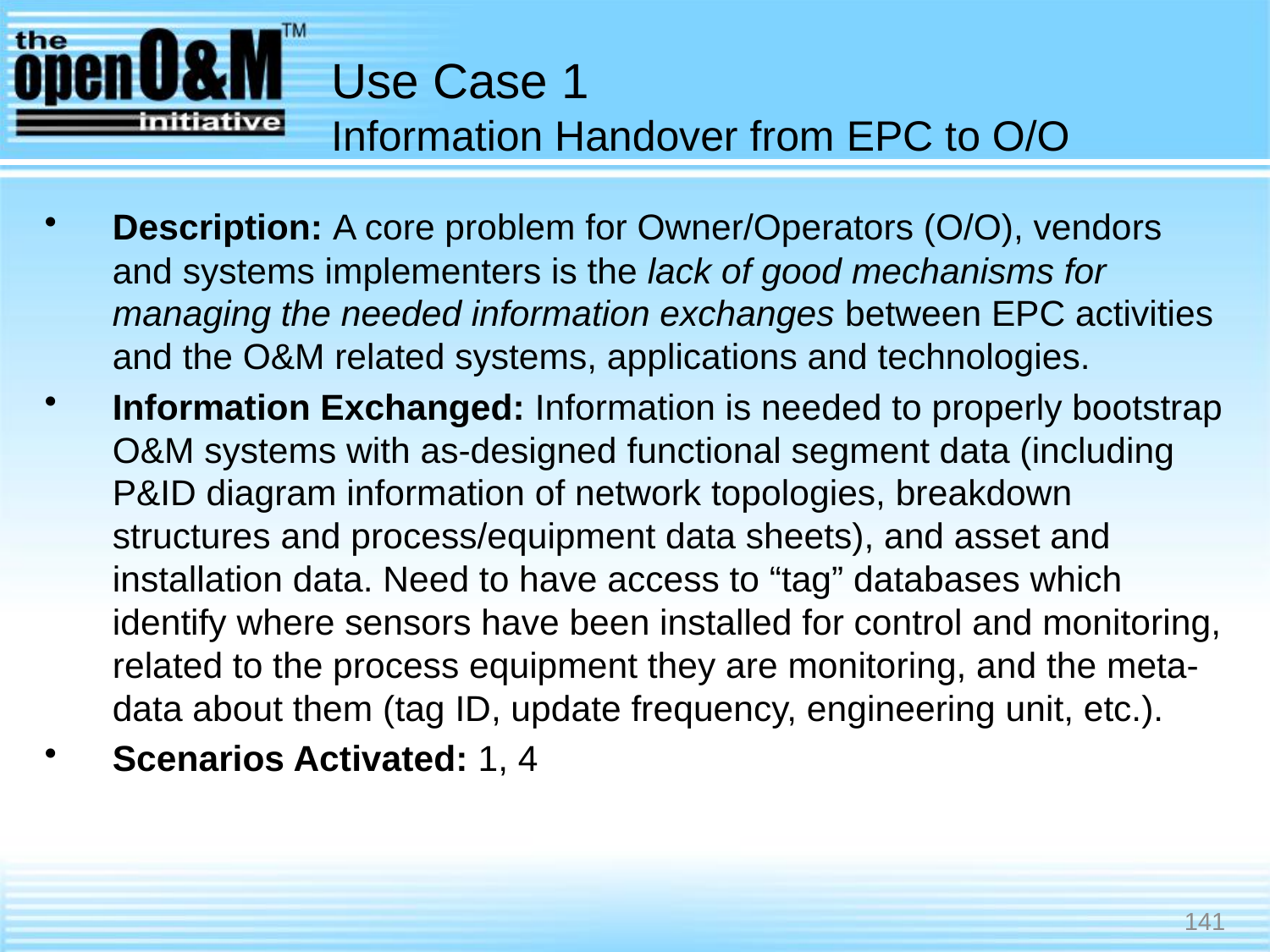

# Use Case 1 Information Handover from EPC to O/O
Description: A core problem for Owner/Operators (O/O), vendors and systems implementers is the lack of good mechanisms for managing the needed information exchanges between EPC activities and the O&M related systems, applications and technologies.
Information Exchanged: Information is needed to properly bootstrap O&M systems with as-designed functional segment data (including P&ID diagram information of network topologies, breakdown structures and process/equipment data sheets), and asset and installation data. Need to have access to “tag” databases which identify where sensors have been installed for control and monitoring, related to the process equipment they are monitoring, and the meta-data about them (tag ID, update frequency, engineering unit, etc.).
Scenarios Activated: 1, 4
141